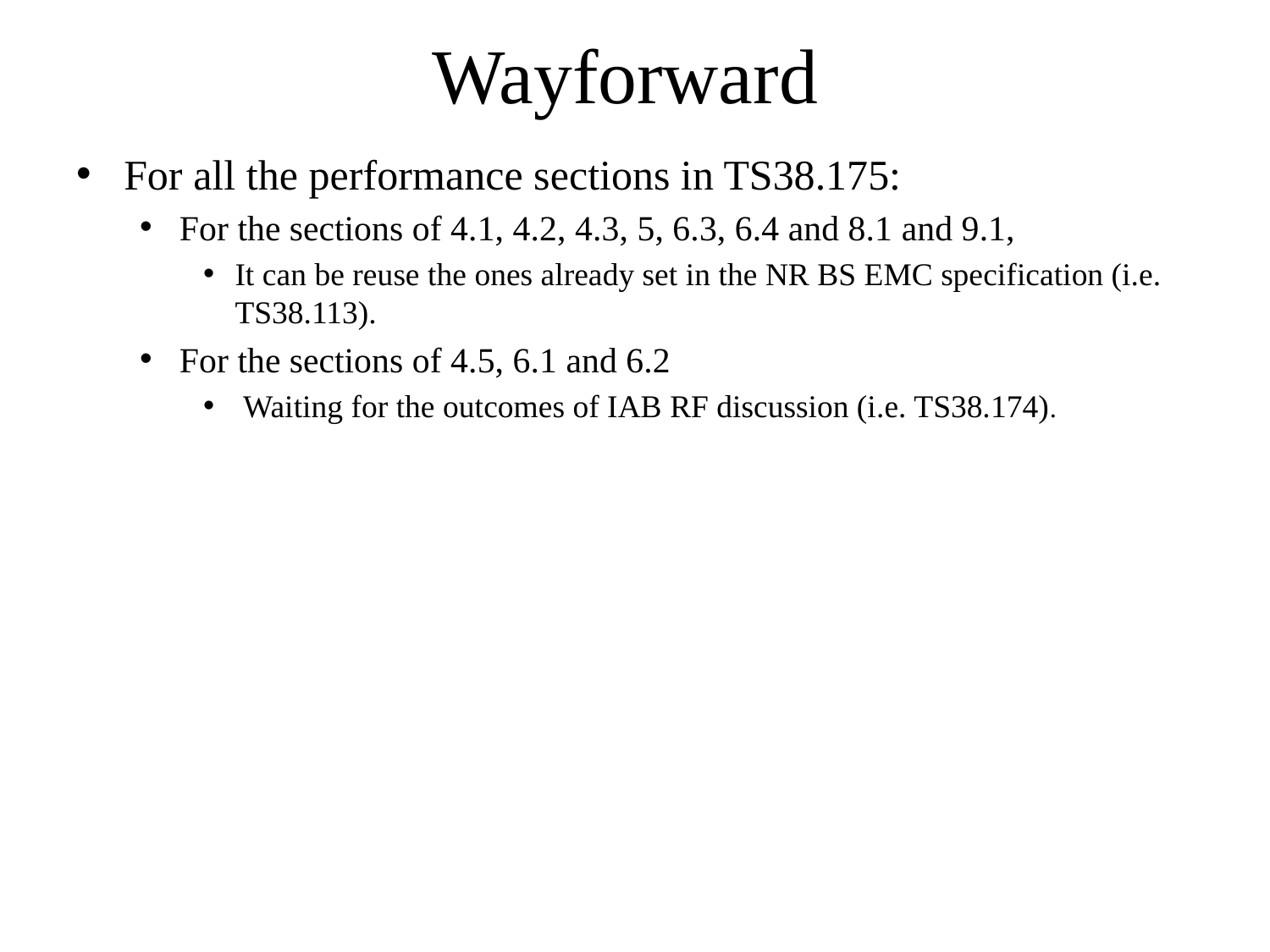

# Wayforward
For all the performance sections in TS38.175:
For the sections of 4.1, 4.2, 4.3, 5, 6.3, 6.4 and 8.1 and 9.1,
It can be reuse the ones already set in the NR BS EMC specification (i.e. TS38.113).
For the sections of 4.5, 6.1 and 6.2
 Waiting for the outcomes of IAB RF discussion (i.e. TS38.174).